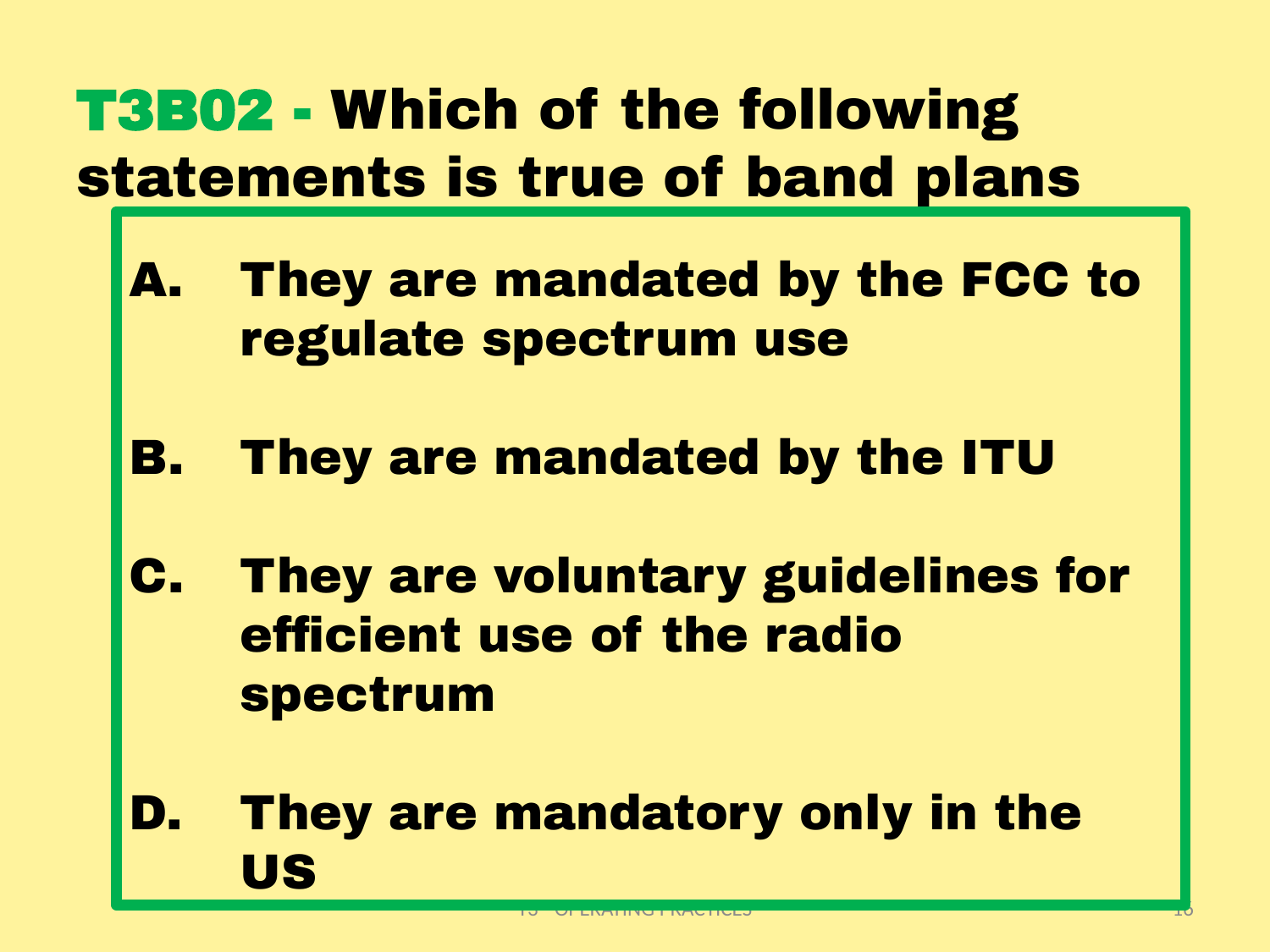

# T3B02 - Which of the following statements is true of band plans

They are mandated by the FCC to regulate spectrum use

They are mandated by the ITU

They are voluntary guidelines for efficient use of the radio spectrum

They are mandatory only in the US
T3 - OPERATING PRACTICES
16